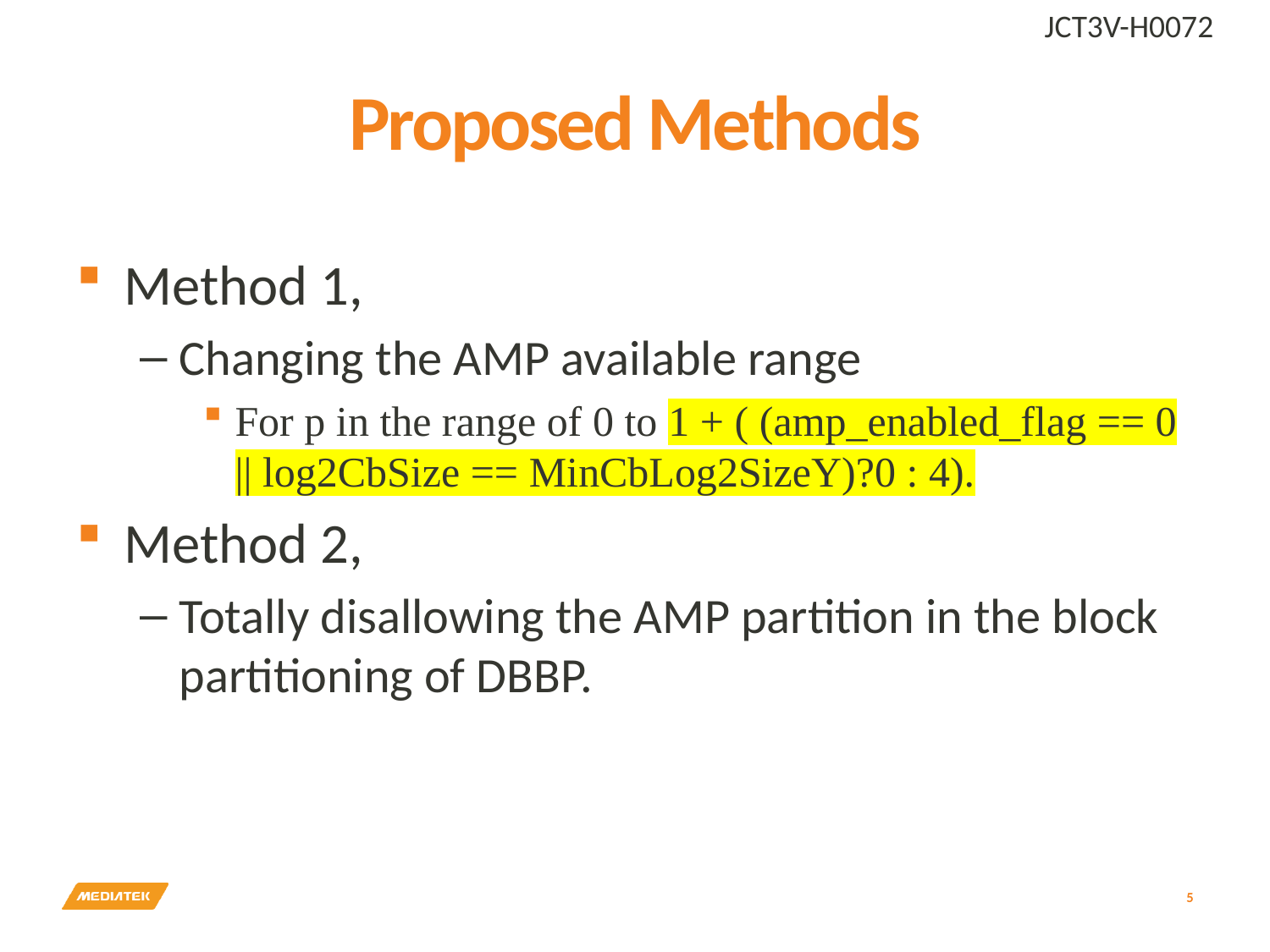

JCT3V-H0072

# Proposed Methods
Method 1,
Changing the AMP available range
For p in the range of 0 to 1 + ( (amp_enabled_flag == 0 || log2CbSize == MinCbLog2SizeY)?0 : 4).
Method 2,
Totally disallowing the AMP partition in the block partitioning of DBBP.
5